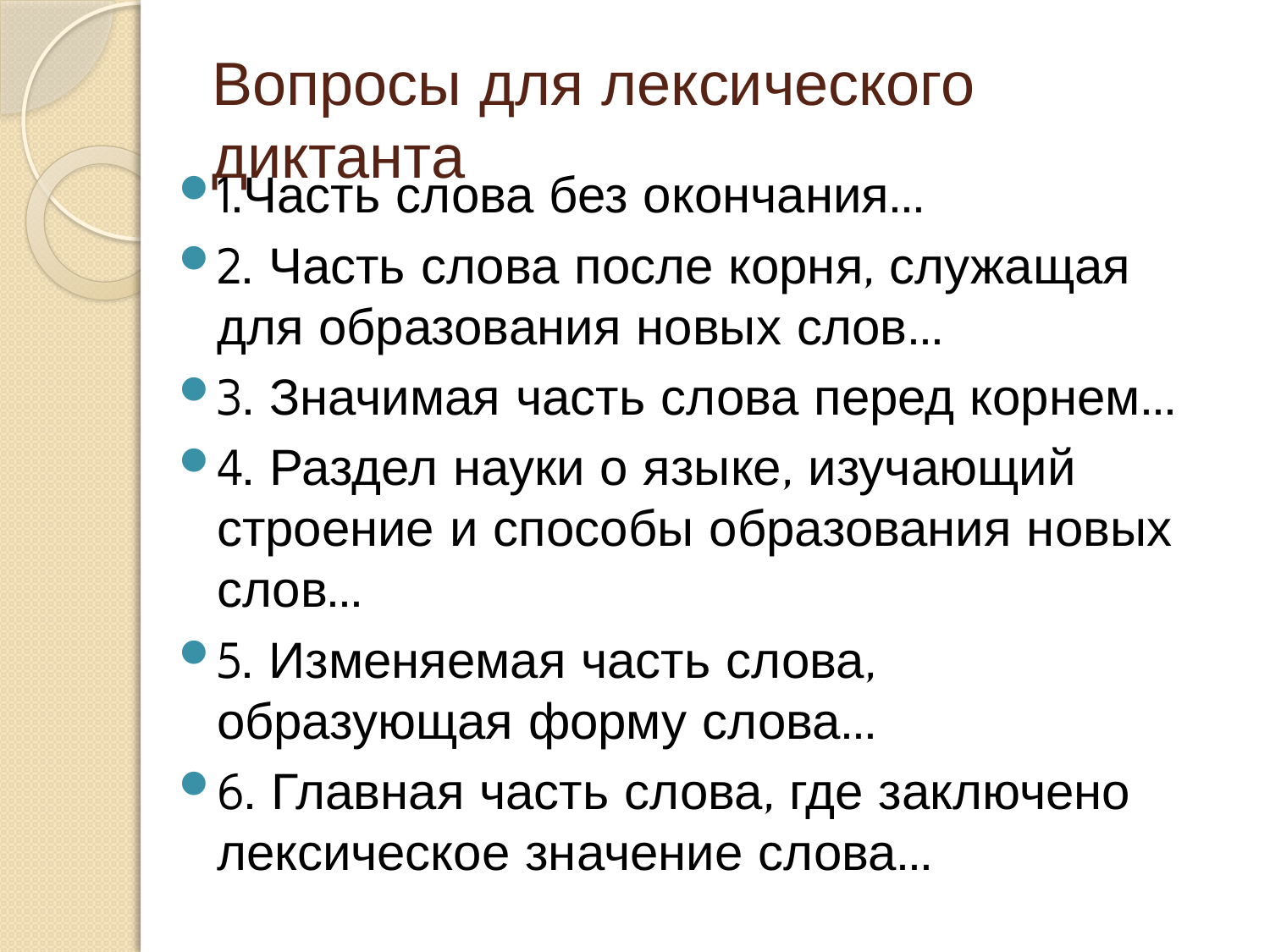

# Вопросы для лексического диктанта
1.Часть слова без окончания…
2. Часть слова после корня, служащая для образования новых слов…
3. Значимая часть слова перед корнем…
4. Раздел науки о языке, изучающий строение и способы образования новых слов…
5. Изменяемая часть слова, образующая форму слова…
6. Главная часть слова, где заключено лексическое значение слова…